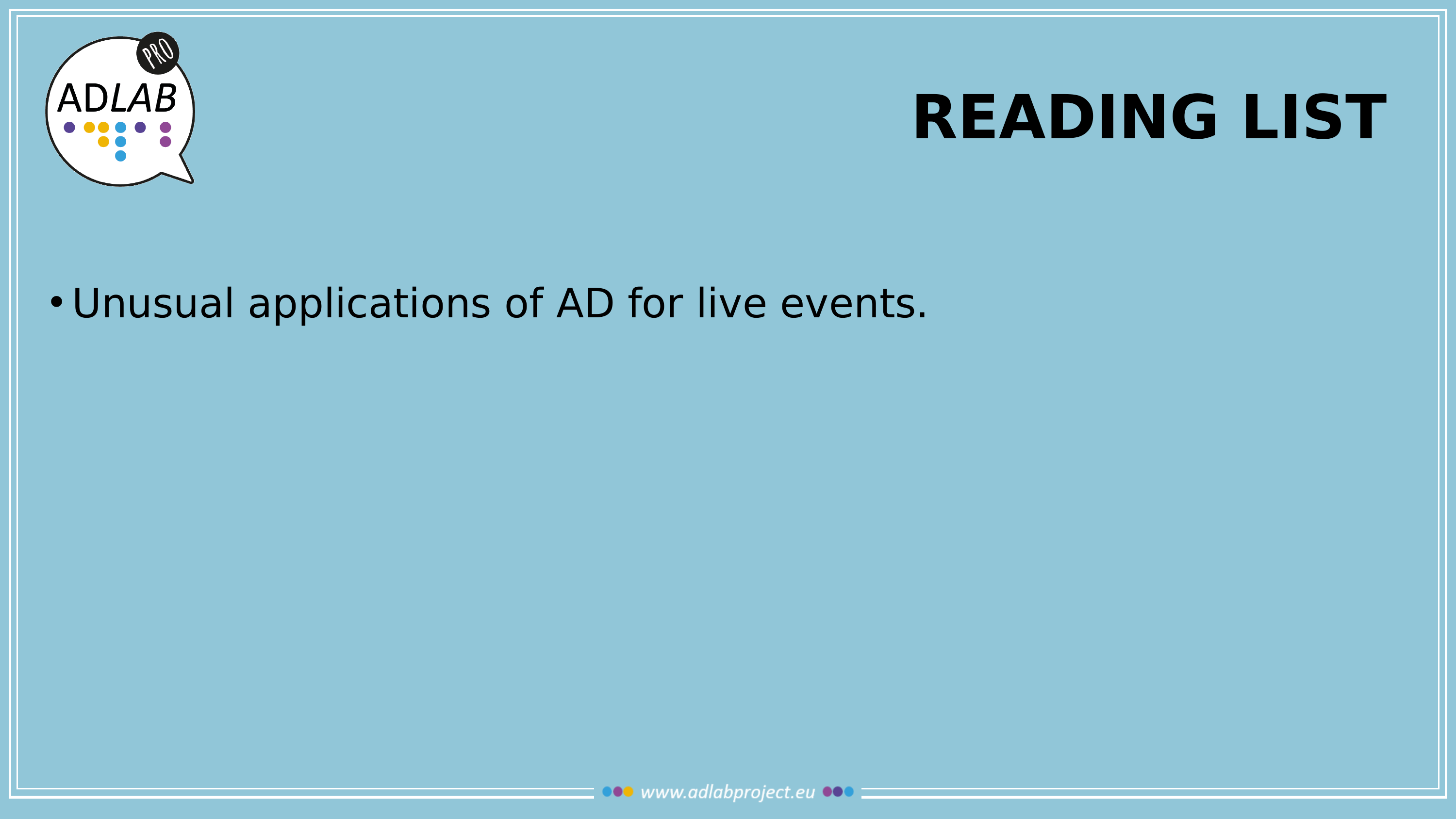

# READING LIST
Unusual applications of AD for live events.